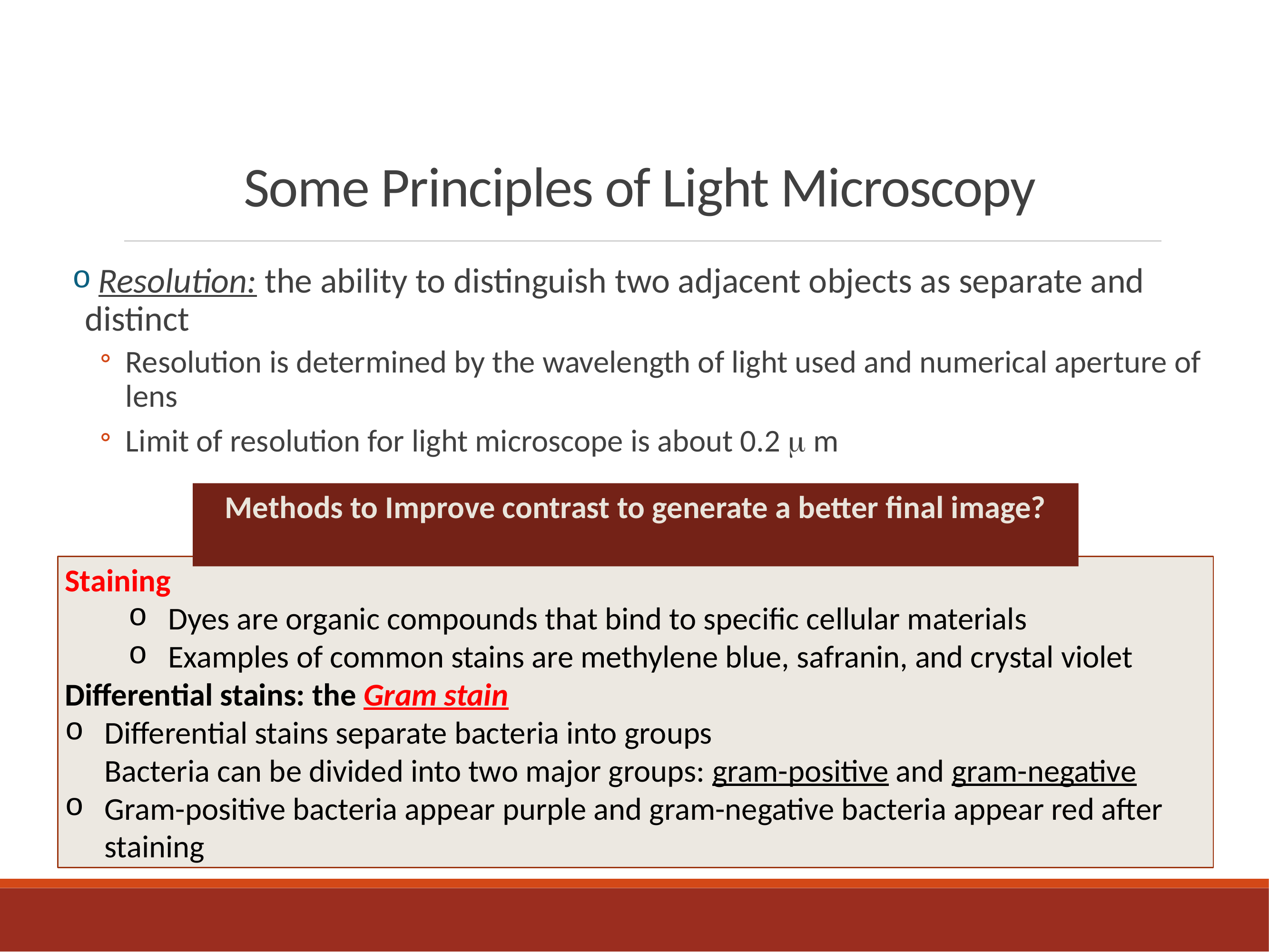

# Some Principles of Light Microscopy
 Resolution: the ability to distinguish two adjacent objects as separate and distinct
Resolution is determined by the wavelength of light used and numerical aperture of lens
Limit of resolution for light microscope is about 0.2 μ m
Methods to Improve contrast to generate a better final image?

Staining
Dyes are organic compounds that bind to specific cellular materials
Examples of common stains are methylene blue, safranin, and crystal violet
Differential stains: the Gram stain
Differential stains separate bacteria into groups
Bacteria can be divided into two major groups: gram-positive and gram-negative
Gram-positive bacteria appear purple and gram-negative bacteria appear red after staining